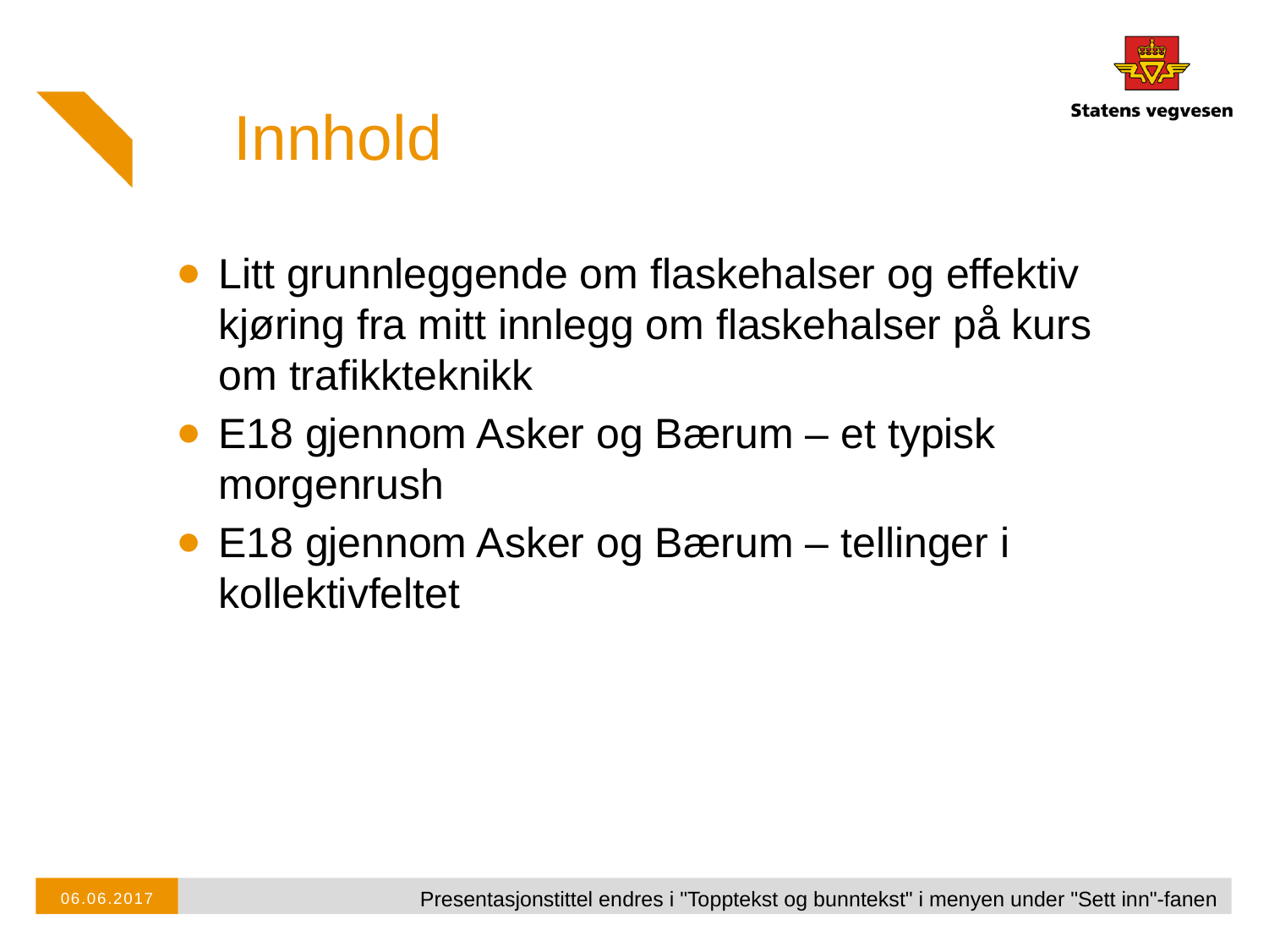

Innhold
Litt grunnleggende om flaskehalser og effektiv kjøring fra mitt innlegg om flaskehalser på kurs om trafikkteknikk
E18 gjennom Asker og Bærum – et typisk morgenrush
E18 gjennom Asker og Bærum – tellinger i kollektivfeltet
Presentasjonstittel endres i "Topptekst og bunntekst" i menyen under "Sett inn"-fanen
06.06.2017